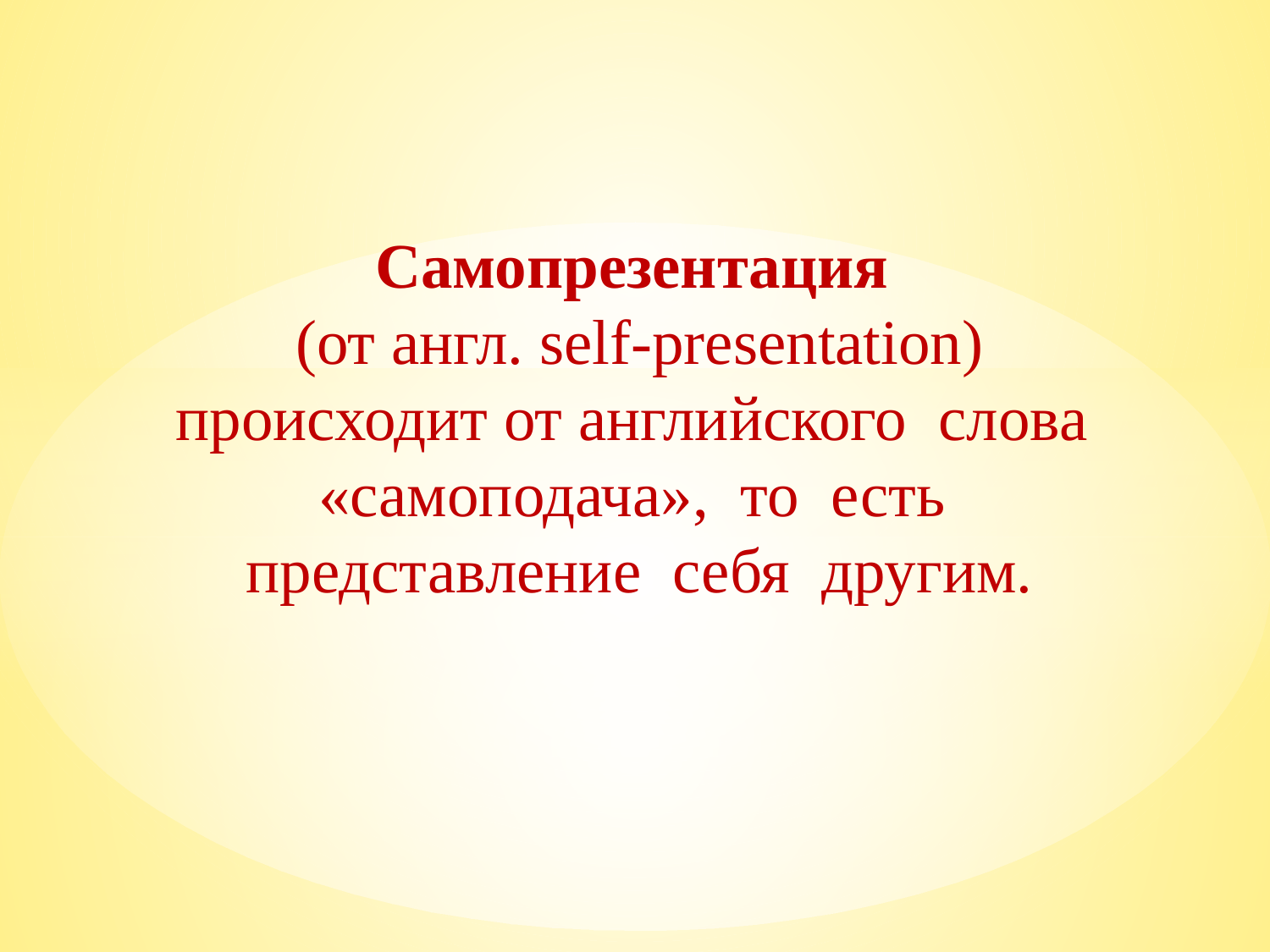

Самопрезентация
(от англ. self-presentation) происходит от английского  слова  «самоподача»,  то  есть  представление  себя  другим.